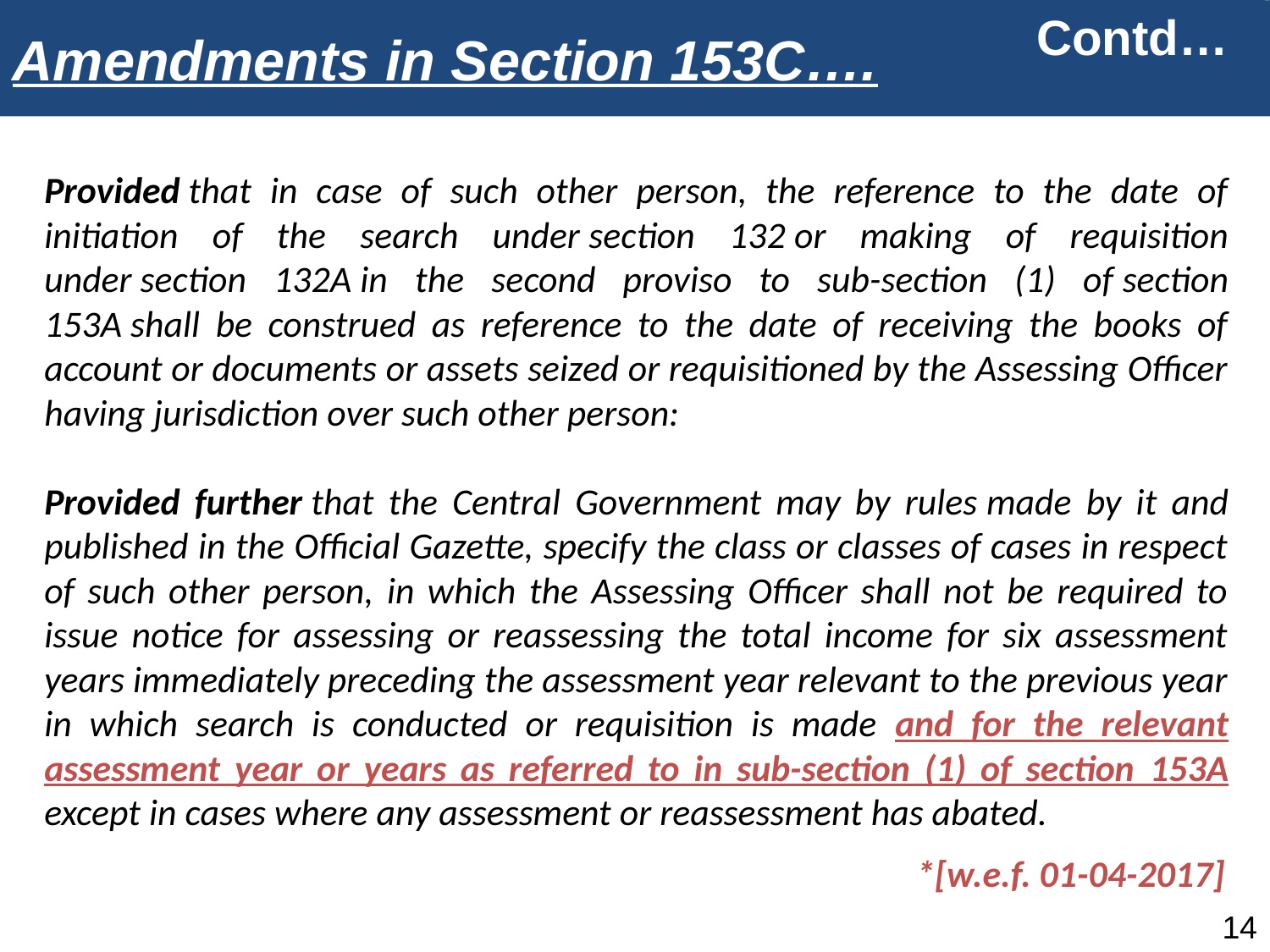

Contd…
Amendments in Section 153C….
Provided that in case of such other person, the reference to the date of initiation of the search under section 132 or making of requisition under section 132A in the second proviso to sub-section (1) of section 153A shall be construed as reference to the date of receiving the books of account or documents or assets seized or requisitioned by the Assessing Officer having jurisdiction over such other person:

Provided further that the Central Government may by rules made by it and published in the Official Gazette, specify the class or classes of cases in respect of such other person, in which the Assessing Officer shall not be required to issue notice for assessing or reassessing the total income for six assessment years immediately preceding the assessment year relevant to the previous year in which search is conducted or requisition is made and for the relevant assessment year or years as referred to in sub-section (1) of section 153A except in cases where any assessment or reassessment has abated.

						             *[w.e.f. 01-04-2017]
14